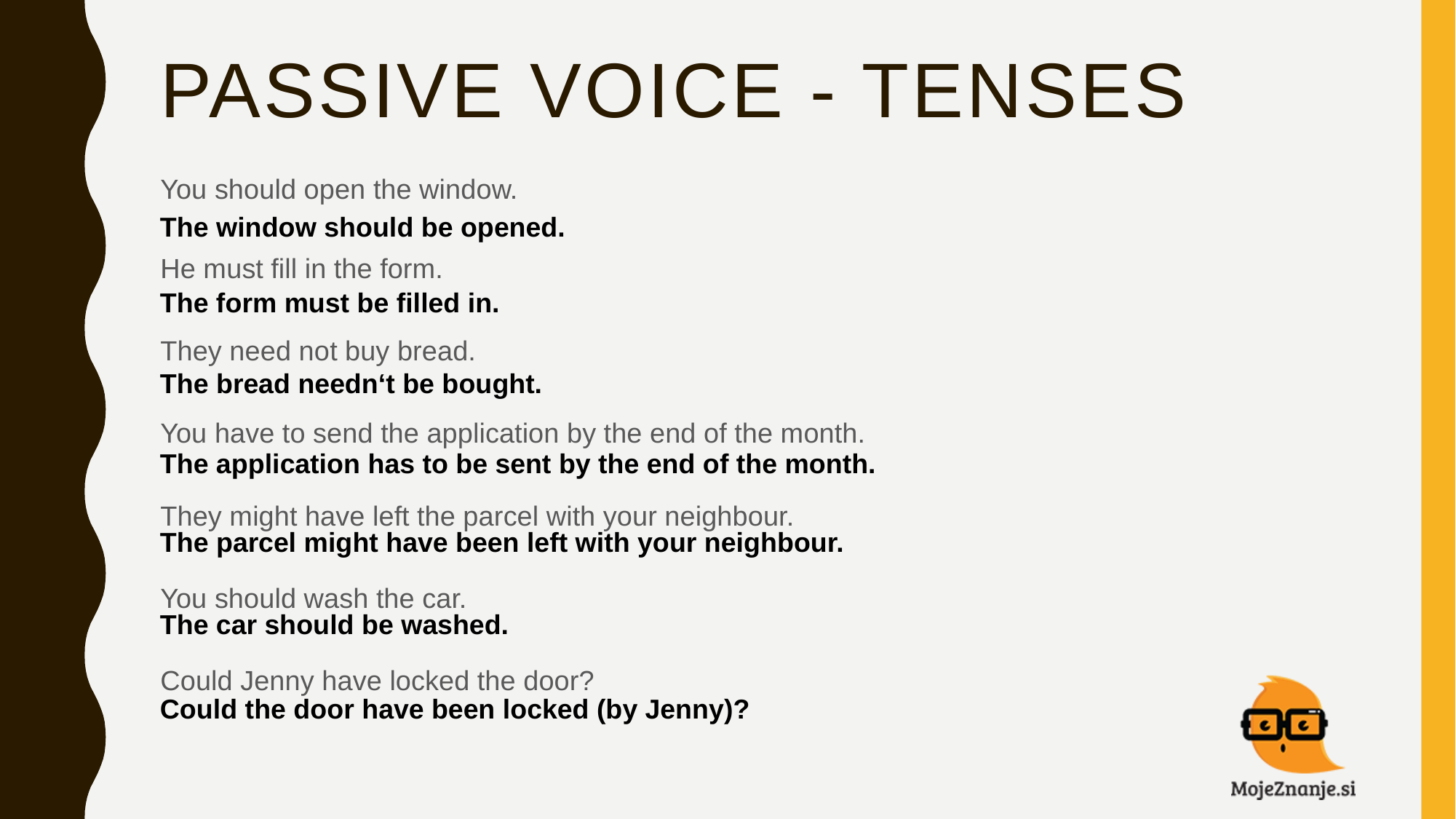

# PASSIVE VOICE - TENSES
You should open the window.
He must fill in the form.
They need not buy bread.
You have to send the application by the end of the month.
They might have left the parcel with your neighbour.
You should wash the car.
Could Jenny have locked the door?
The window should be opened.
The form must be filled in.
The bread needn‘t be bought.
The application has to be sent by the end of the month.
The parcel might have been left with your neighbour.
The car should be washed.
Could the door have been locked (by Jenny)?